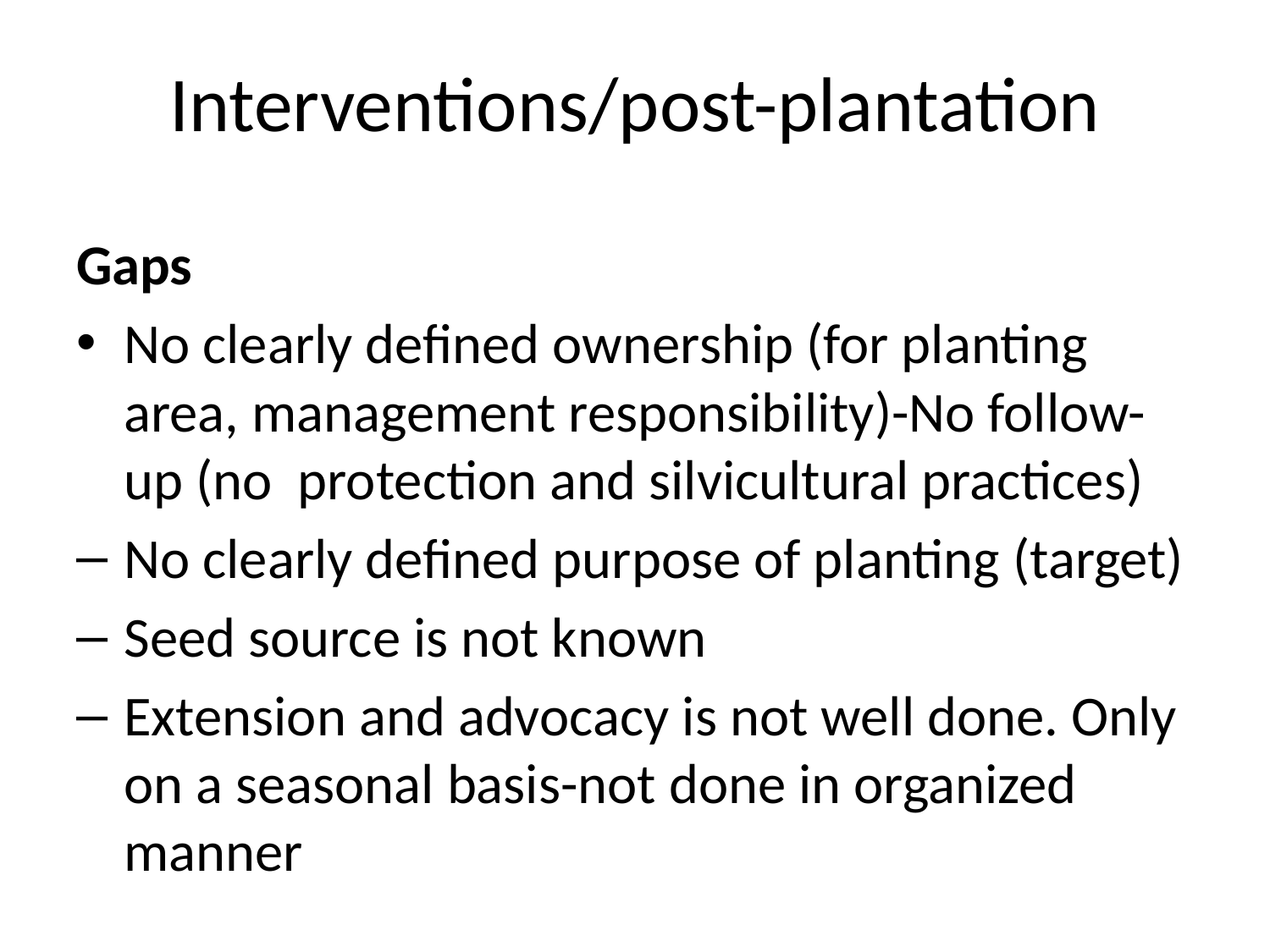

Interventions/post-plantation
Gaps
No clearly defined ownership (for planting area, management responsibility)-No follow-up (no  protection and silvicultural practices)
No clearly defined purpose of planting (target)
Seed source is not known
Extension and advocacy is not well done. Only on a seasonal basis-not done in organized manner